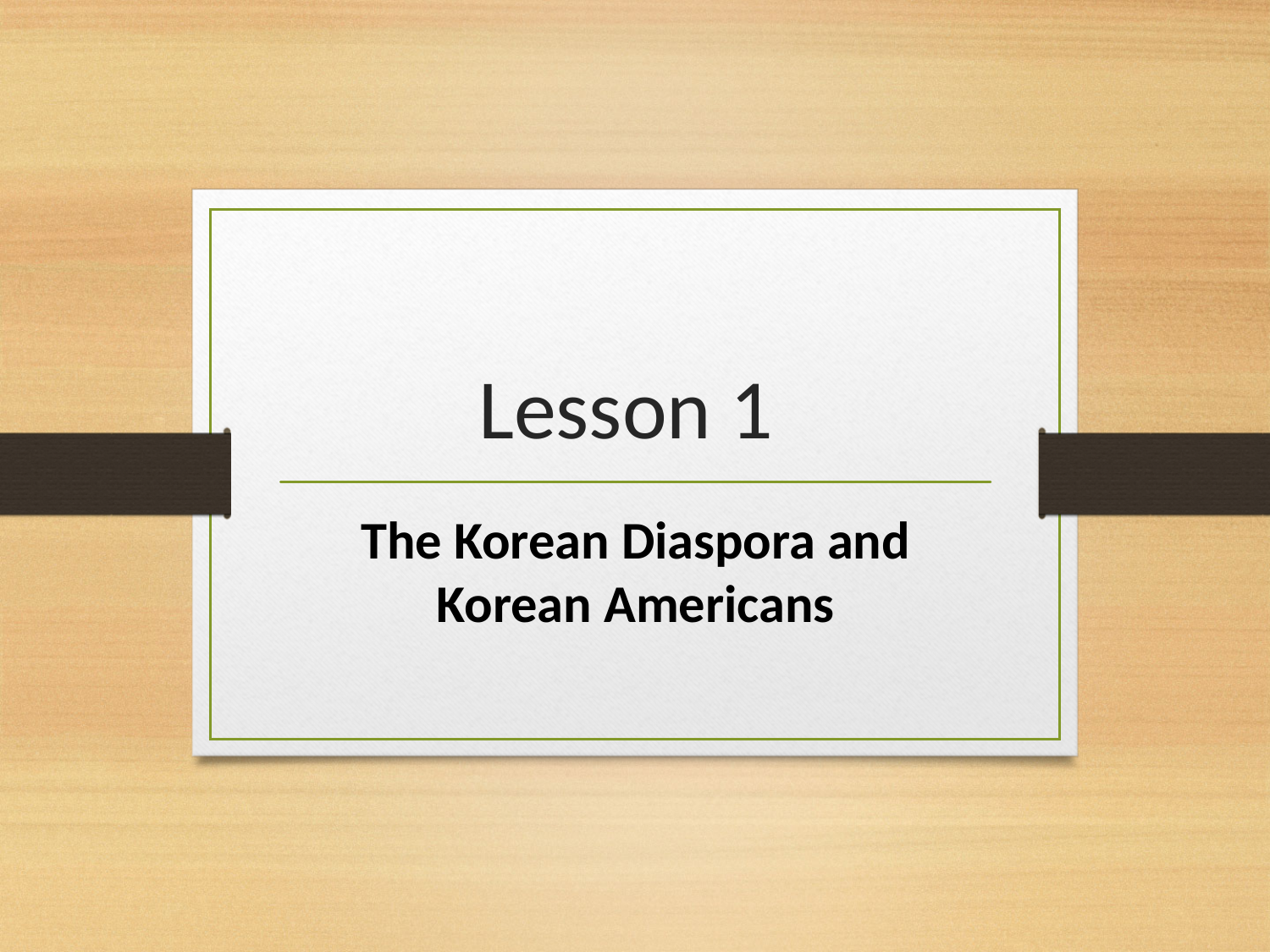

# Lesson 1
The Korean Diaspora and Korean Americans